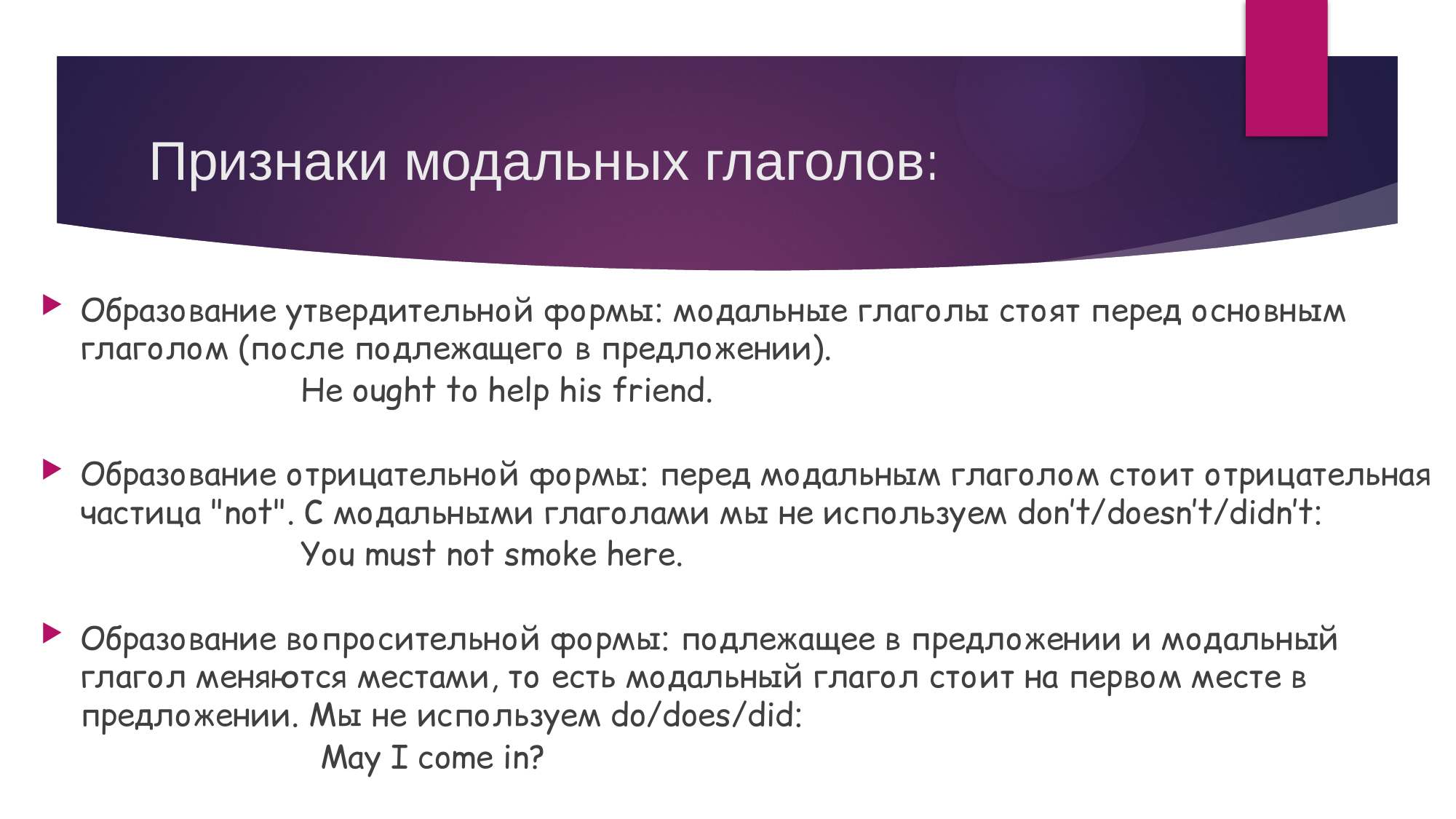

# Признаки модальных глаголов:
Образование утвердительной формы: модальные глаголы стоят перед основным глаголом (после подлежащего в предложении).
                           He ought to help his friend.

Образование отрицательной формы: перед модальным глаголом стоит отрицательная частица "not". С модальными глаголами мы не используем don’t/doesn’t/didn’t:
                           You must not smoke here.

Образование вопросительной формы: подлежащее в предложении и модальный глагол меняются местами, то есть модальный глагол стоит на первом месте в предложении. Мы не используем do/does/did:
                             May I come in?